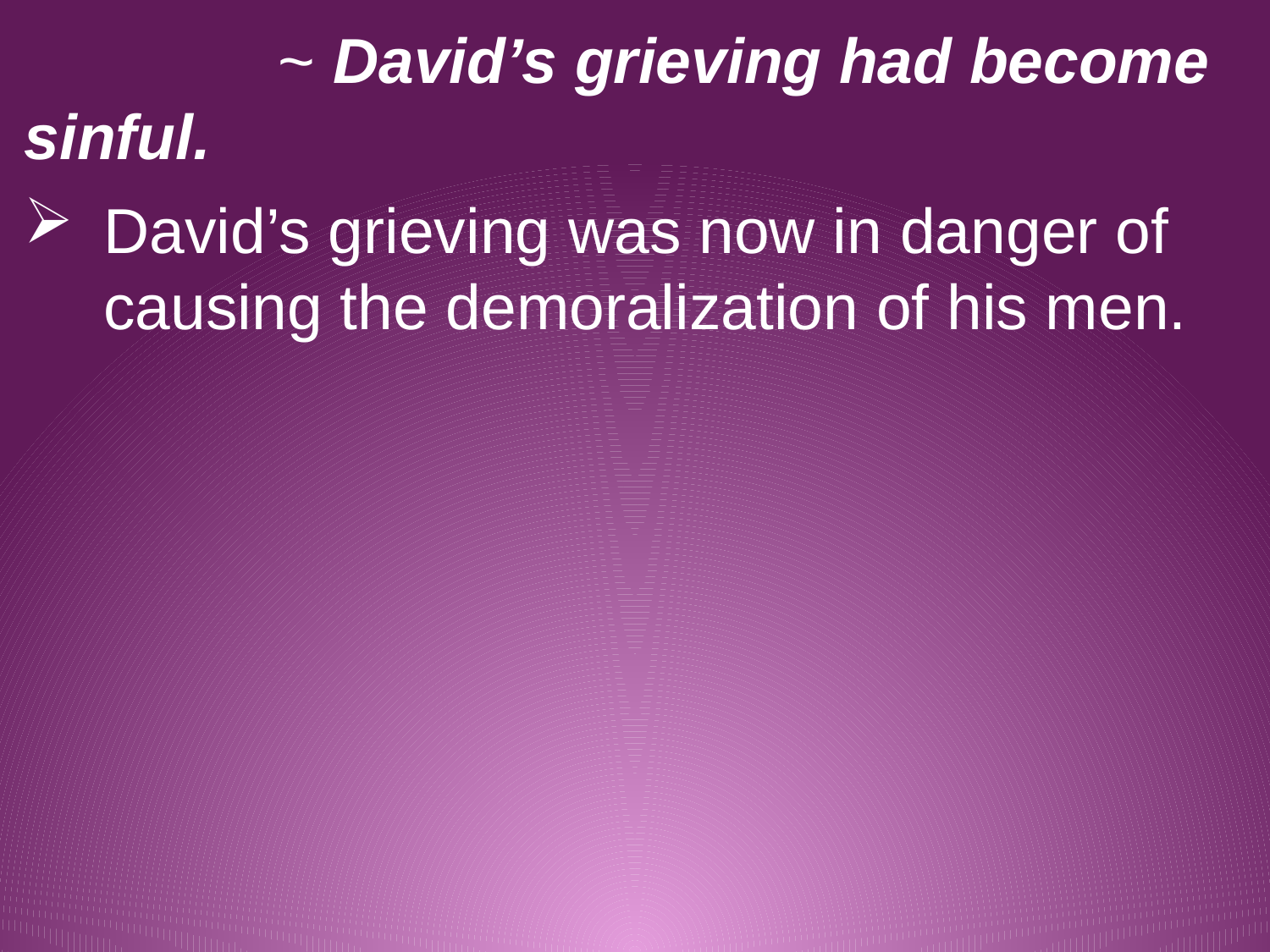

~ David’s grieving had become sinful.
David’s grieving was now in danger of causing the demoralization of his men.